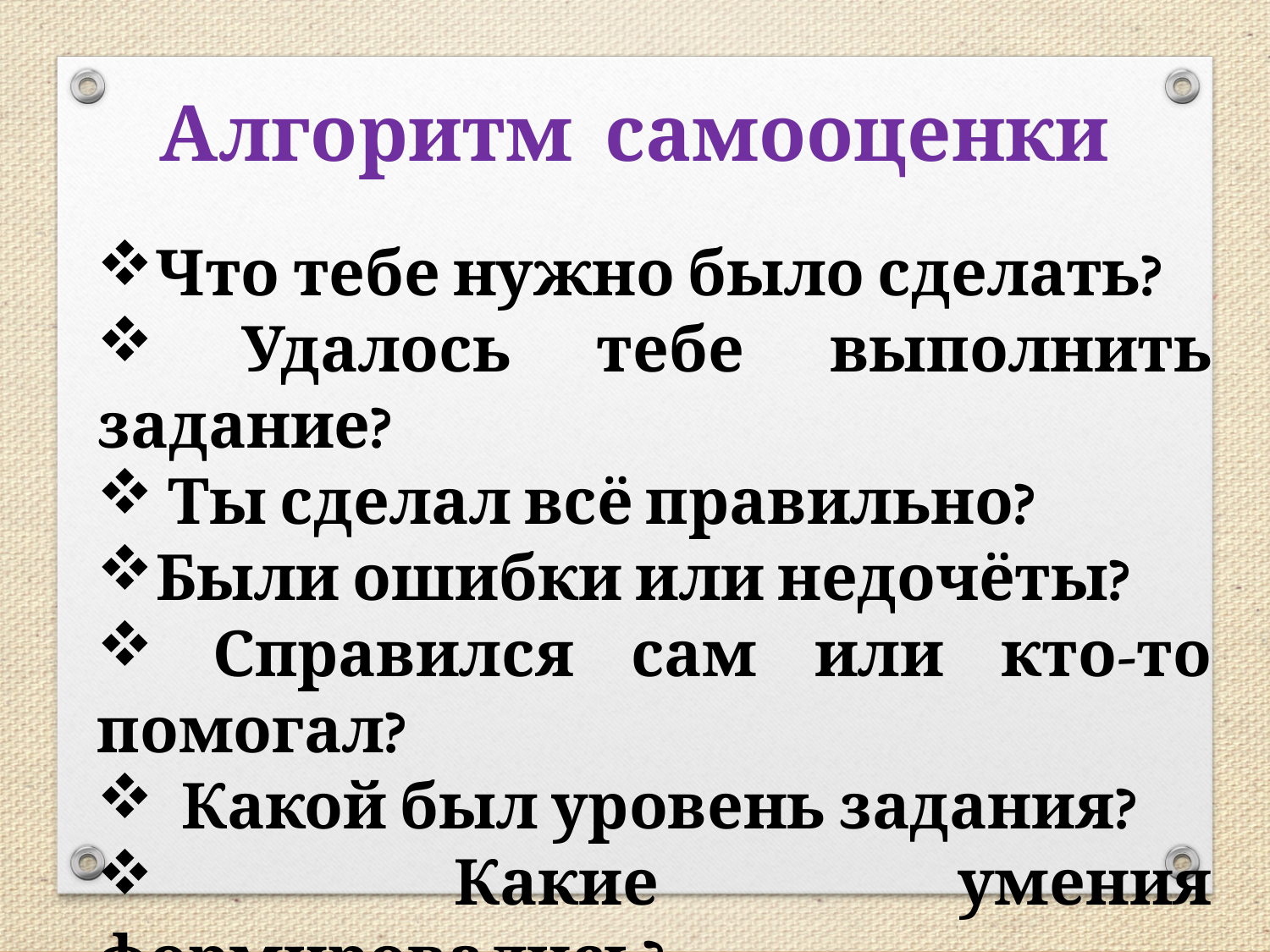

Алгоритм  самооценки
Что тебе нужно было сделать?
 Удалось тебе выполнить задание?
 Ты сделал всё правильно?
Были ошибки или недочёты?
 Справился сам или кто-то помогал?
  Какой был уровень задания?
 Какие умения формировались?
 Как бы ты оценил свою работу?